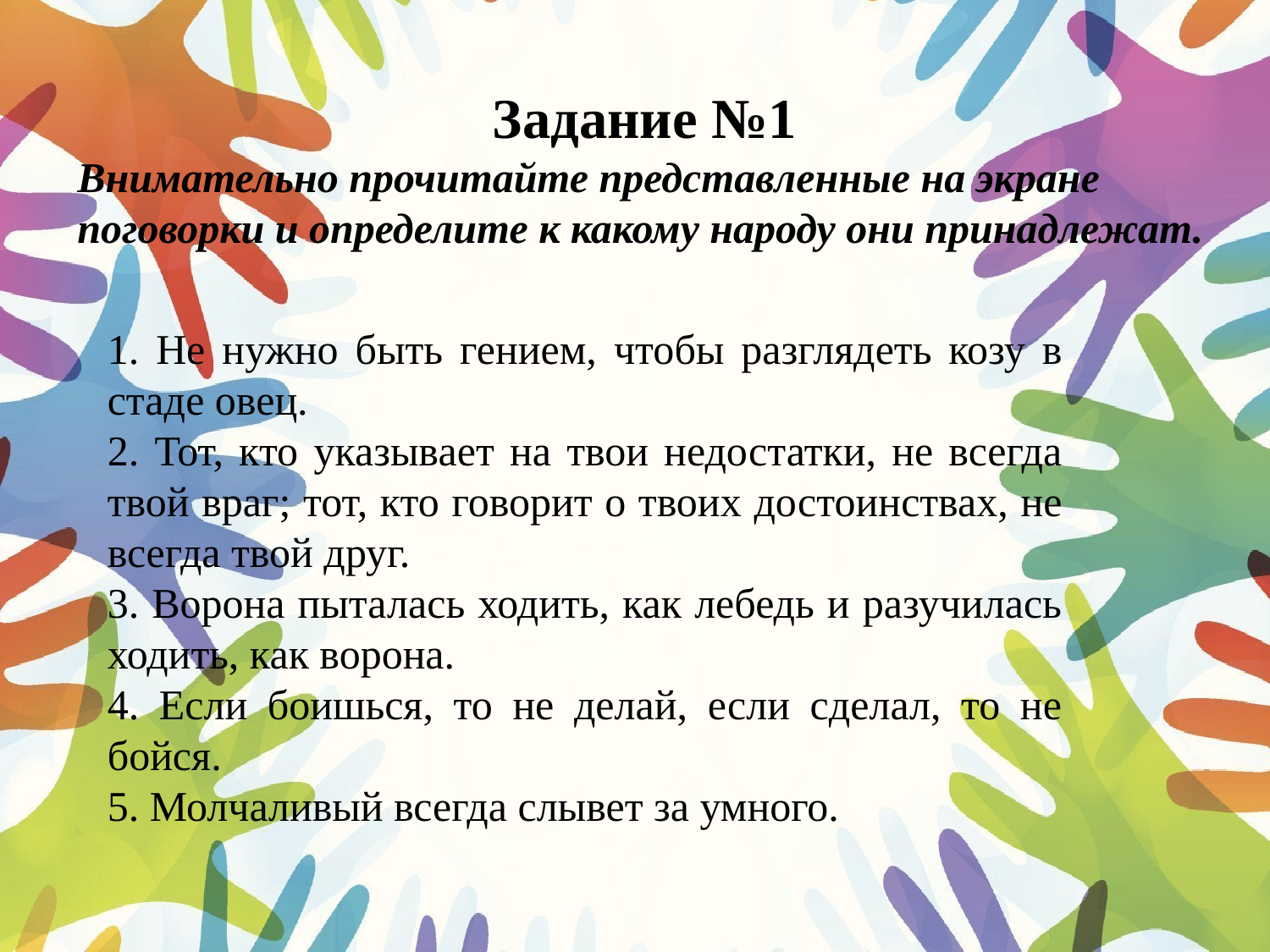

Задание №1
Внимательно прочитайте представленные на экране поговорки и определите к какому народу они принадлежат.
1. Не нужно быть гением, чтобы разглядеть козу в стаде овец.
2. Тот, кто указывает на твои недостатки, не всегда твой враг; тот, кто говорит о твоих достоинствах, не всегда твой друг.
3. Ворона пыталась ходить, как лебедь и разучилась ходить, как ворона.
4. Если боишься, то не делай, если сделал, то не бойся.
5. Молчаливый всегда слывет за умного.